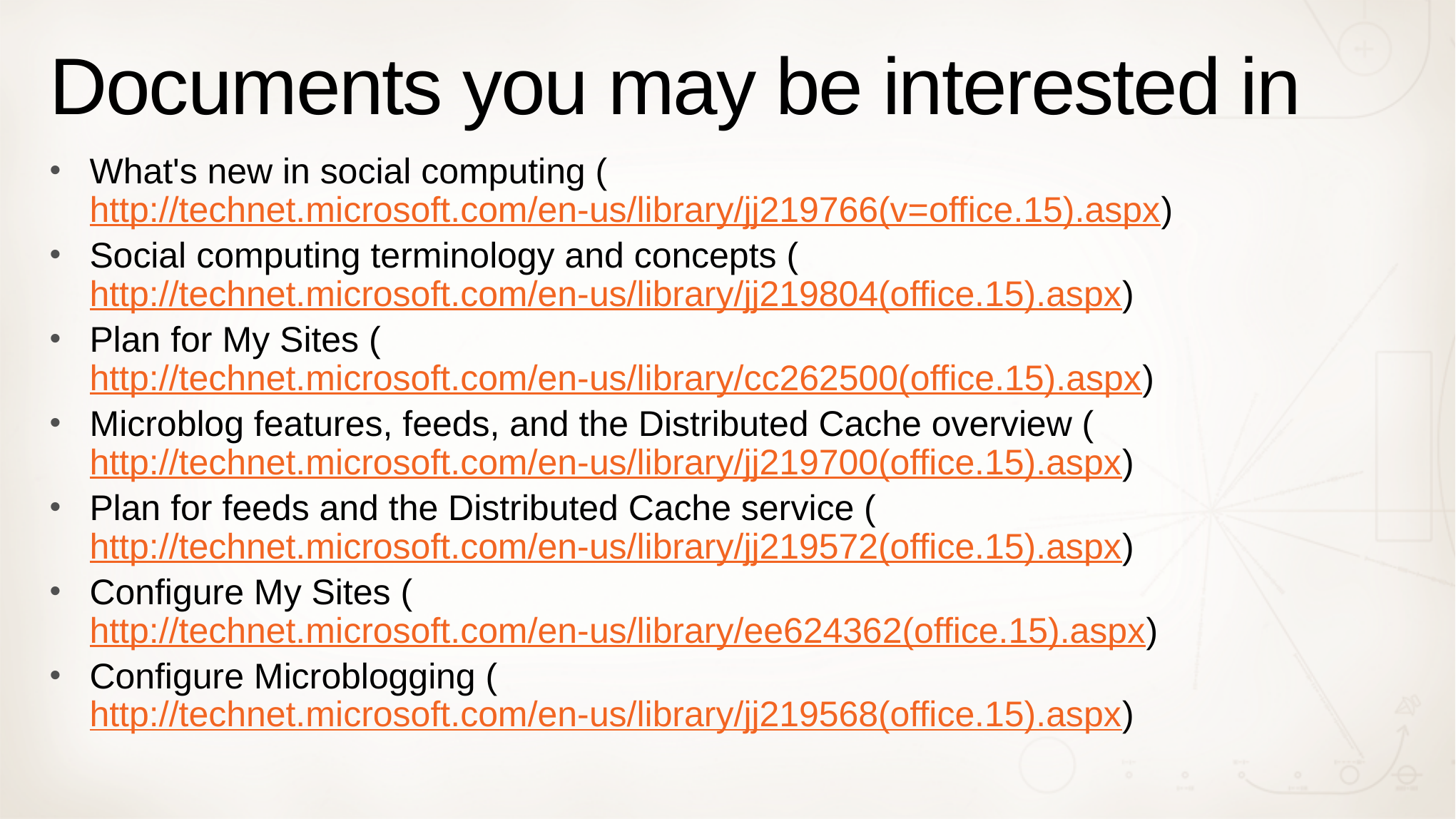

# Documents you may be interested in
What's new in social computing (http://technet.microsoft.com/en-us/library/jj219766(v=office.15).aspx)
Social computing terminology and concepts (http://technet.microsoft.com/en-us/library/jj219804(office.15).aspx)
Plan for My Sites (http://technet.microsoft.com/en-us/library/cc262500(office.15).aspx)
Microblog features, feeds, and the Distributed Cache overview (http://technet.microsoft.com/en-us/library/jj219700(office.15).aspx)
Plan for feeds and the Distributed Cache service (http://technet.microsoft.com/en-us/library/jj219572(office.15).aspx)
Configure My Sites (http://technet.microsoft.com/en-us/library/ee624362(office.15).aspx)
Configure Microblogging (http://technet.microsoft.com/en-us/library/jj219568(office.15).aspx)